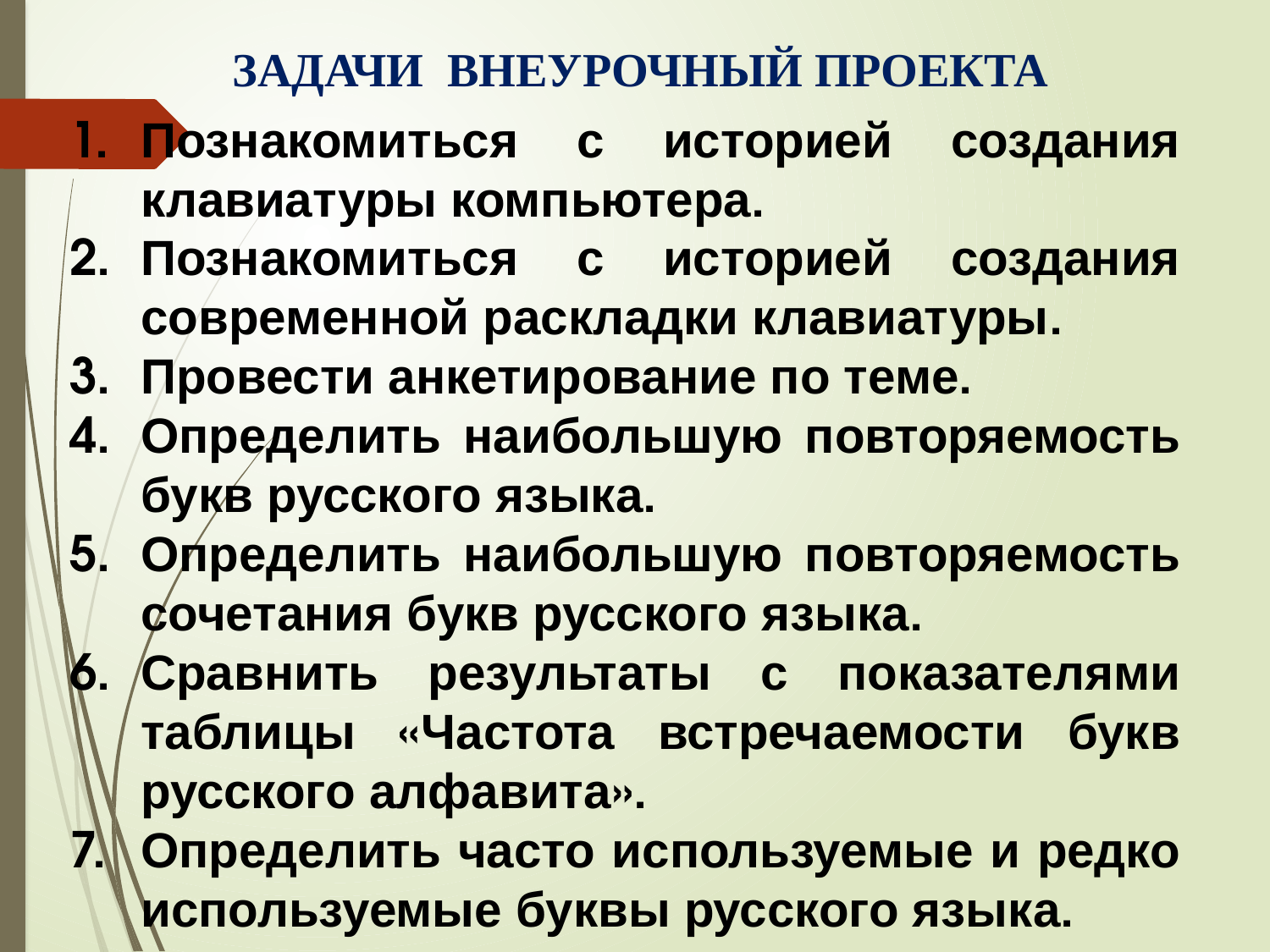

Задачи  внеурочный проекта
Познакомиться с историей создания клавиатуры компьютера.
Познакомиться с историей создания современной раскладки клавиатуры.
Провести анкетирование по теме.
Определить наибольшую повторяемость букв русского языка.
Определить наибольшую повторяемость сочетания букв русского языка.
Сравнить результаты с показателями таблицы «Частота встречаемости букв русского алфавита».
Определить часто используемые и редко используемые буквы русского языка.